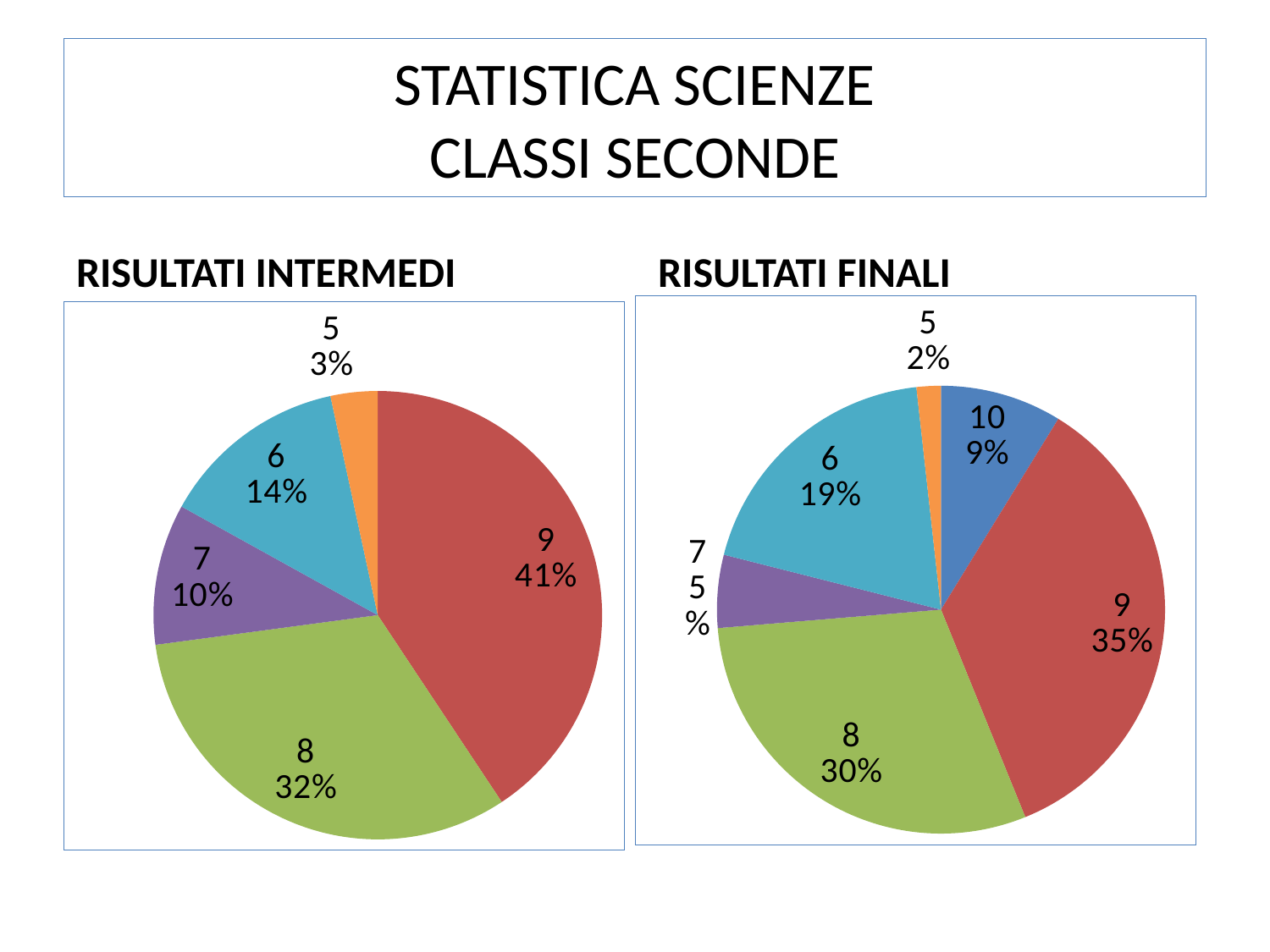

# STATISTICA SCIENZE CLASSI SECONDE
RISULTATI INTERMEDI
RISULTATI FINALI

### Chart

| Category | C.SECONDE |
|---|---|
| 10 | 5.0 |
| 9 | 20.0 |
| 8 | 17.0 |
| 7 | 3.0 |
| 6 | 11.0 |
| 5 | 1.0 |

### Chart

| Category | C.seconde |
|---|---|
| 10 | 0.0 |
| 9 | 24.0 |
| 8 | 19.0 |
| 7 | 6.0 |
| 6 | 8.0 |
| 5 | 2.0 |